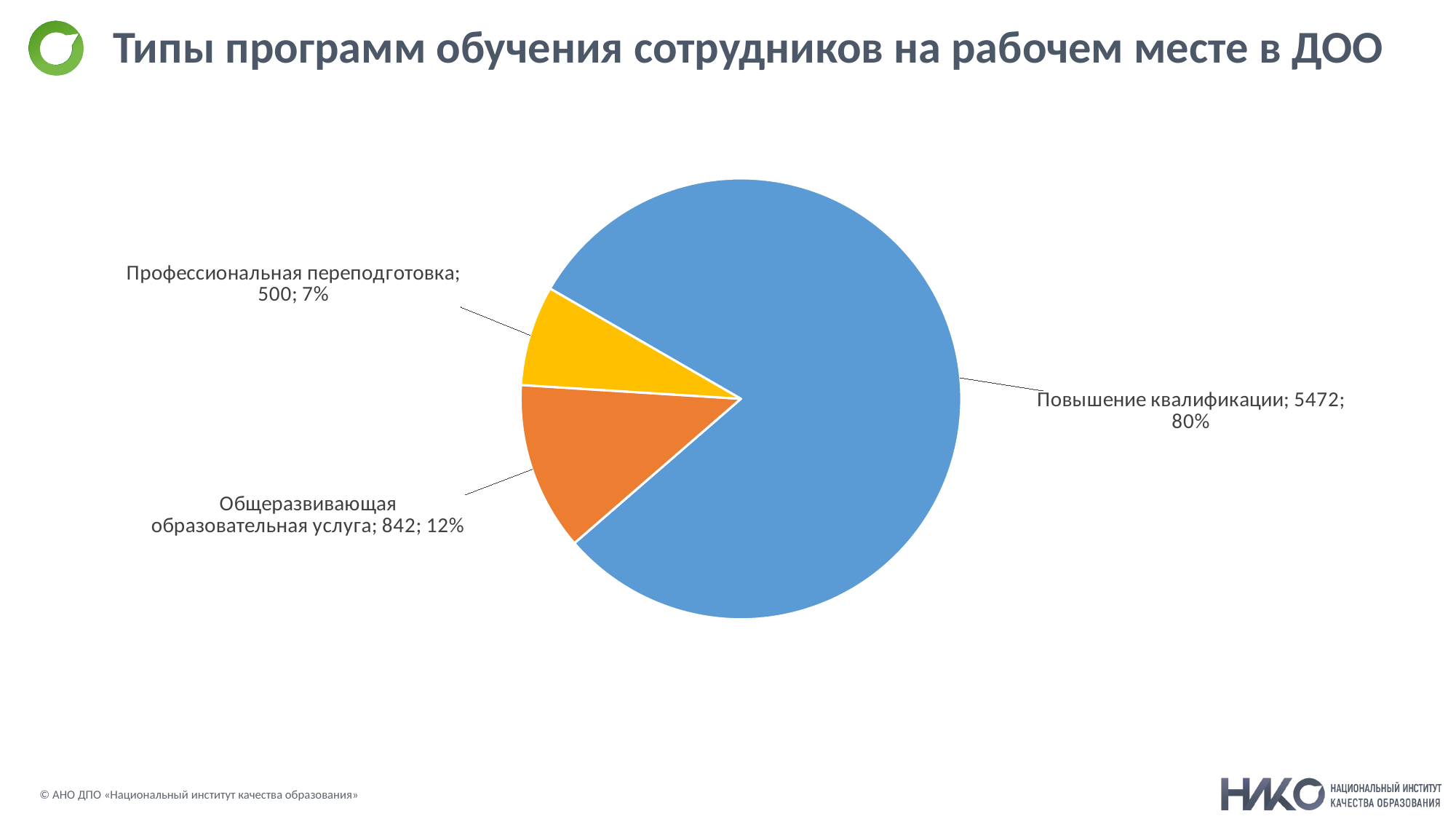

# Типы программ обучения сотрудников на рабочем месте в ДОО

### Chart

| Category |  |
|---|---|
| Повышение квалификации | 5472.0 |
| Общеразвивающая образовательная услуга | 842.0 |
| Профессиональная переподготовка | 500.0 |